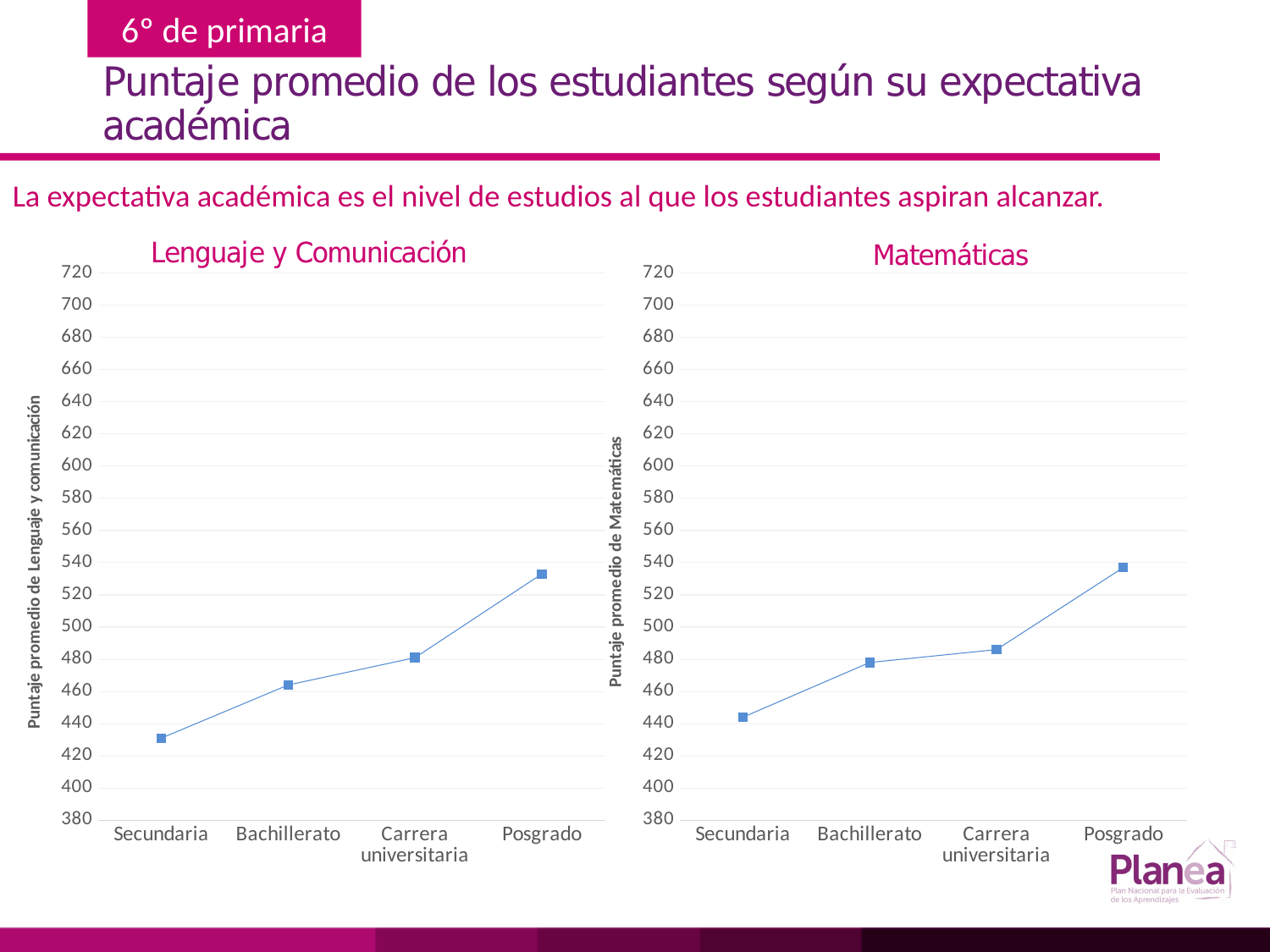

# Puntaje promedio de los estudiantes según su expectativa académica

La expectativa académica es el nivel de estudios al que los estudiantes aspiran alcanzar.
Lenguaje y Comunicación
Matemáticas

### Chart

| Category |  |
|---|---|
| Secundaria | 431.0 |
| Bachillerato | 464.0 |
| Carrera universitaria | 481.0 |
| Posgrado | 533.0 |

### Chart

| Category |  |
|---|---|
| Secundaria | 444.0 |
| Bachillerato | 478.0 |
| Carrera universitaria | 486.0 |
| Posgrado | 537.0 |